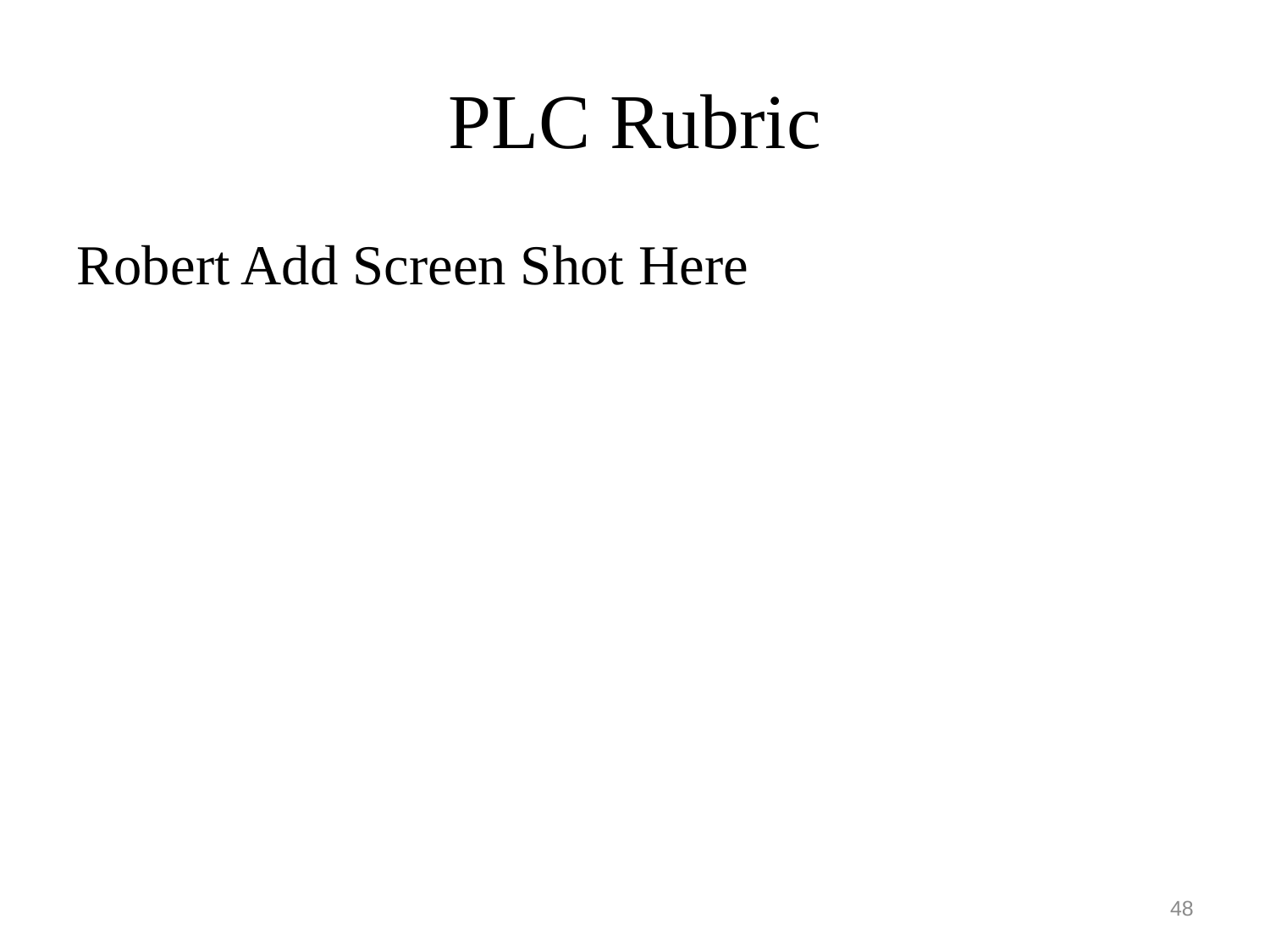

# PLC Rubric
Robert Add Screen Shot Here
48